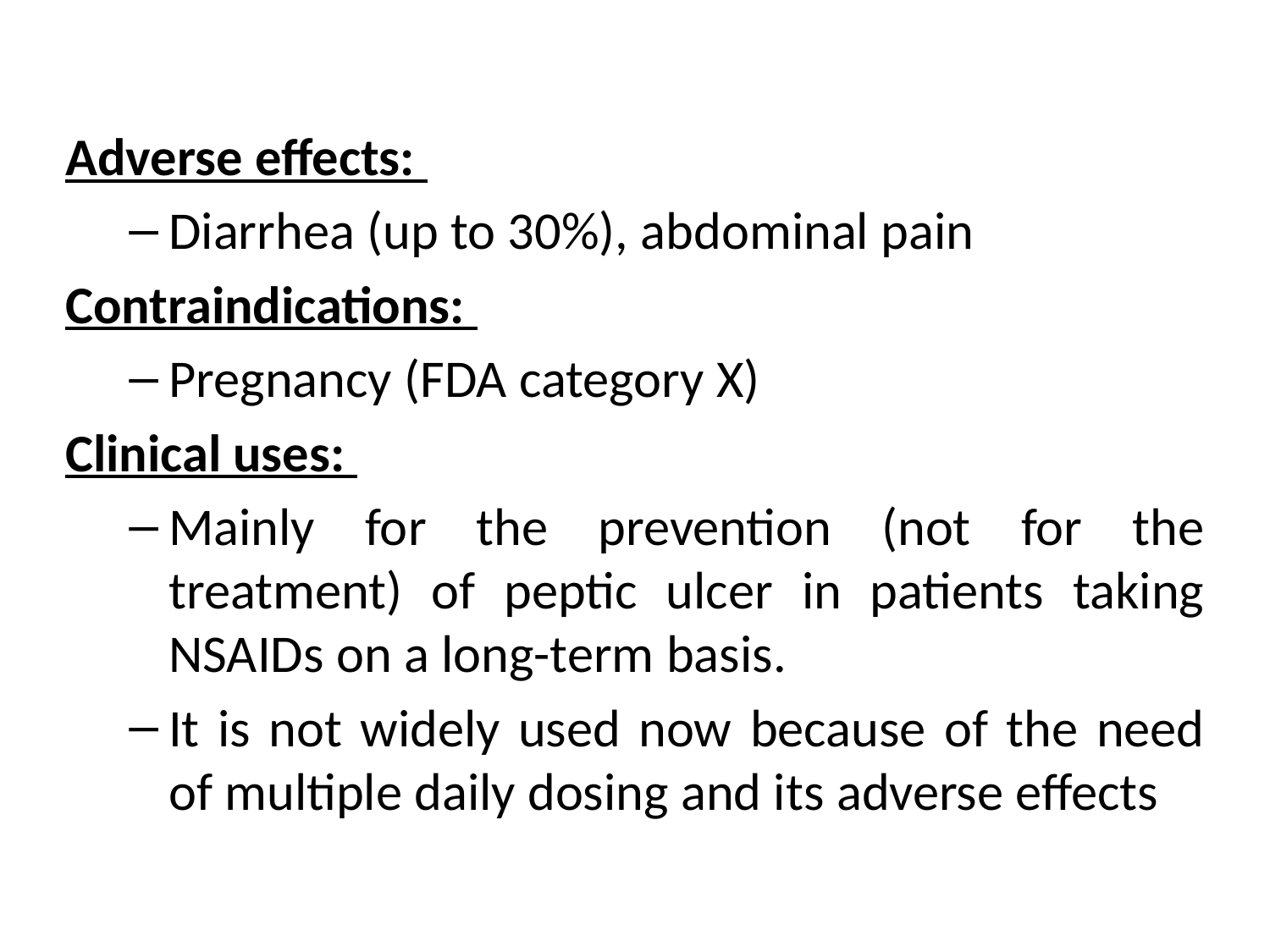

Adverse effects:
Diarrhea (up to 30%), abdominal pain
Contraindications:
Pregnancy (FDA category X)
Clinical uses:
Mainly for the prevention (not for the treatment) of peptic ulcer in patients taking NSAIDs on a long-term basis.
It is not widely used now because of the need of multiple daily dosing and its adverse effects